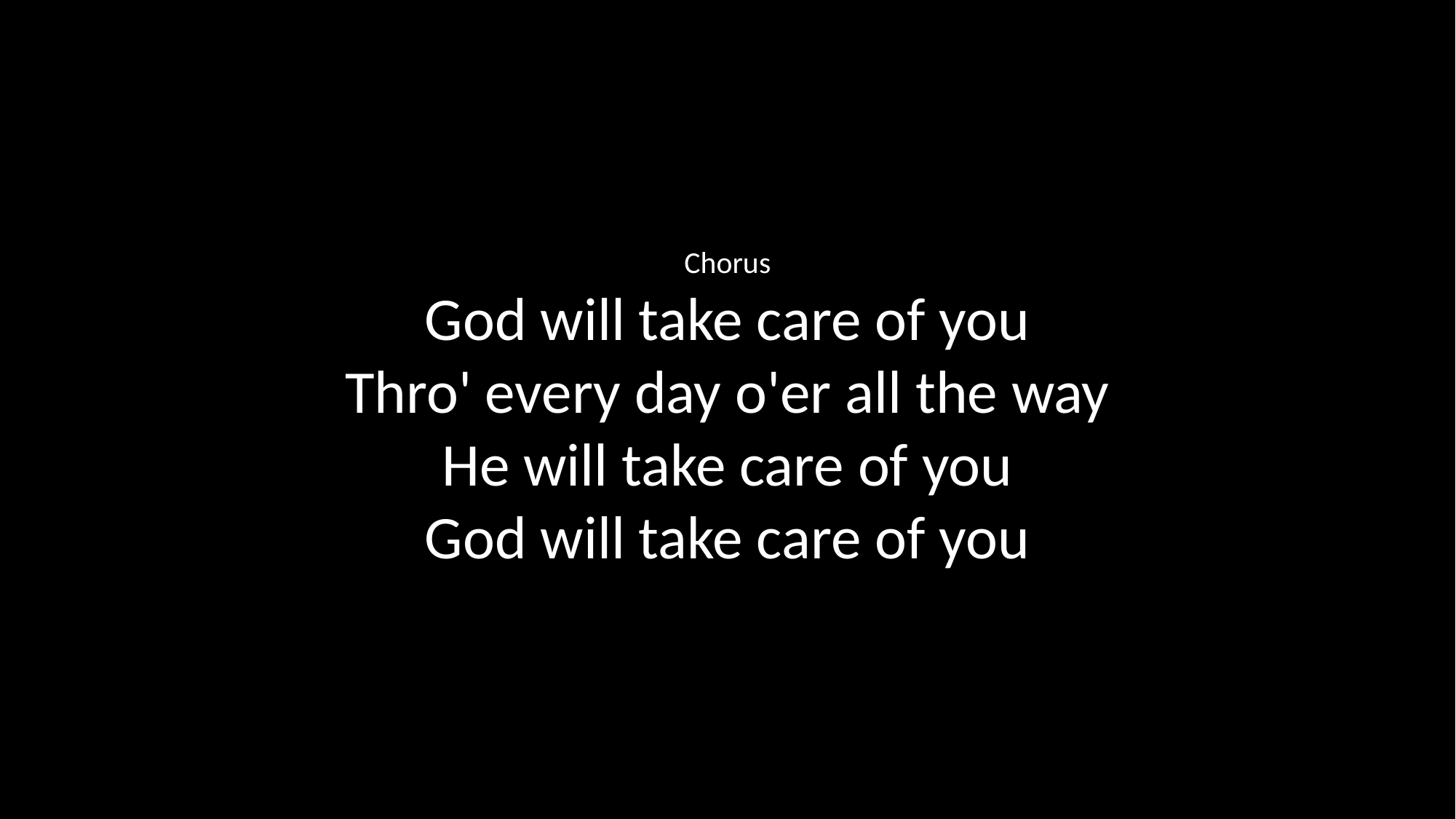

Chorus
God will take care of you
Thro' every day o'er all the way
He will take care of you
God will take care of you